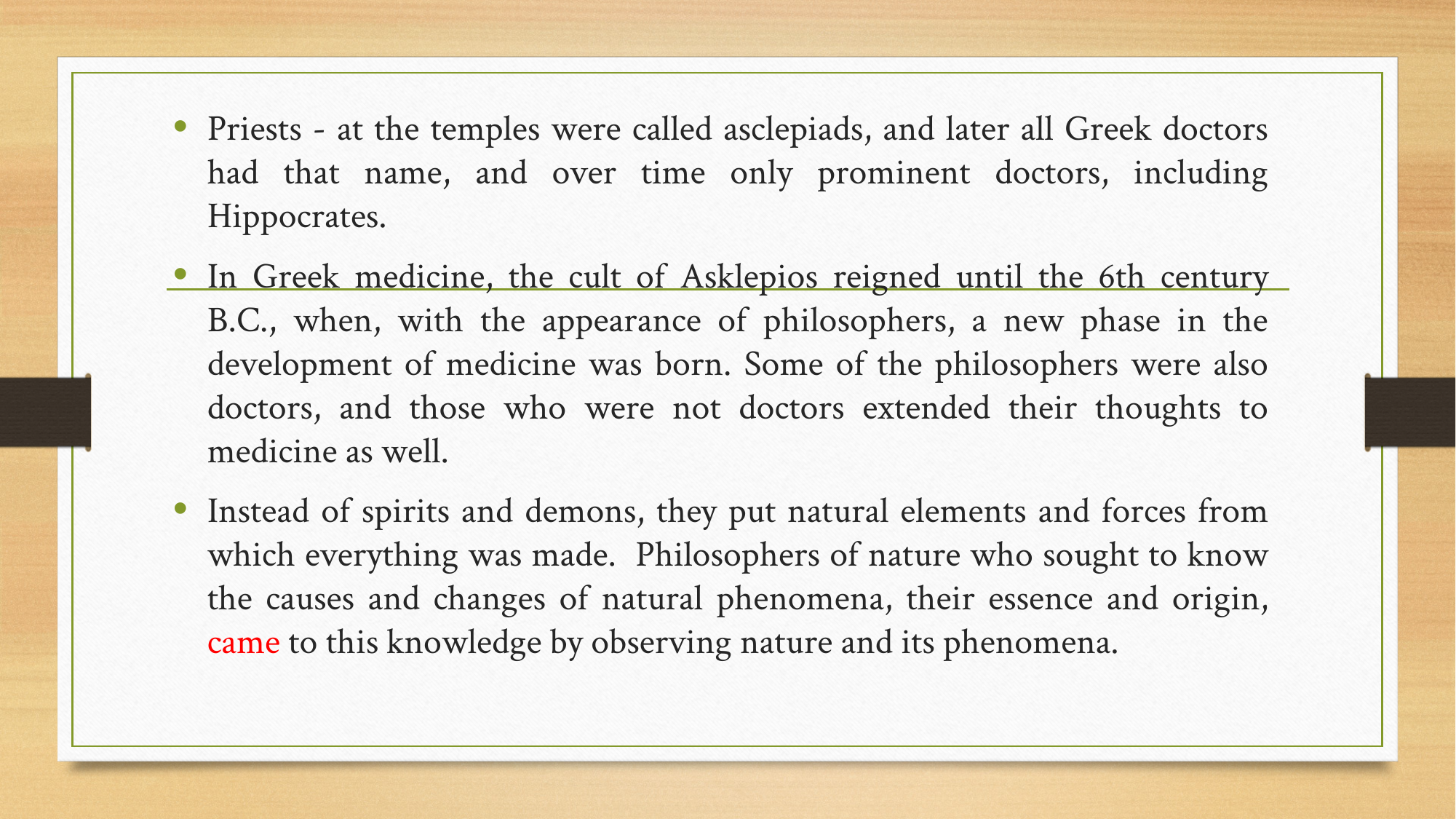

Priests - at the temples were called asclepiads, and later all Greek doctors had that name, and over time only prominent doctors, including Hippocrates.
In Greek medicine, the cult of Asklepios reigned until the 6th century B.C., when, with the appearance of philosophers, a new phase in the development of medicine was born. Some of the philosophers were also doctors, and those who were not doctors extended their thoughts to medicine as well.
Instead of spirits and demons, they put natural elements and forces from which everything was made.  Philosophers of nature who sought to know the causes and changes of natural phenomena, their essence and origin, came to this knowledge by observing nature and its phenomena.